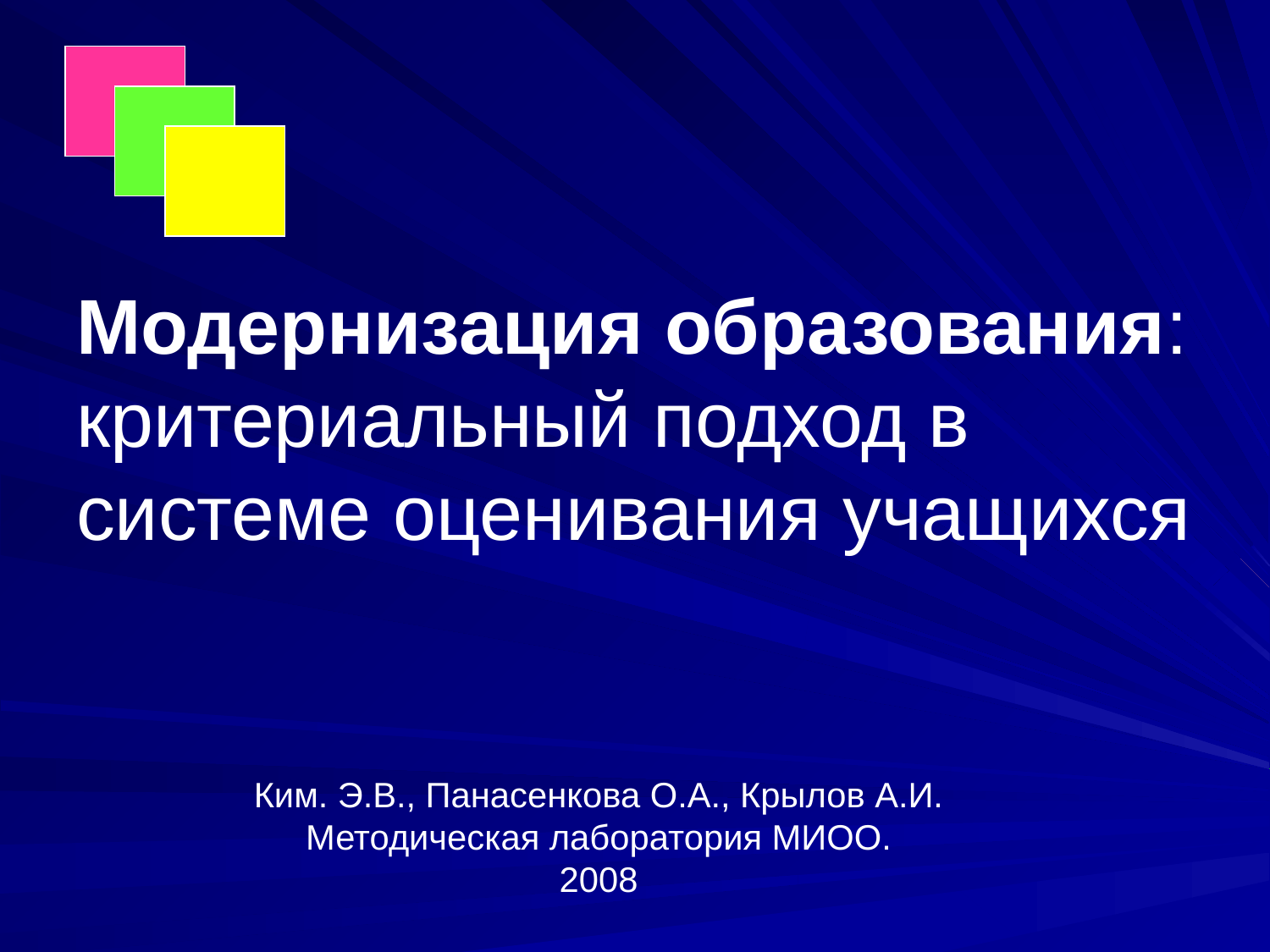

# Модернизация образования: критериальный подход в системе оценивания учащихся

Ким. Э.В., Панасенкова О.А., Крылов А.И.
Методическая лаборатория МИОО.
2008